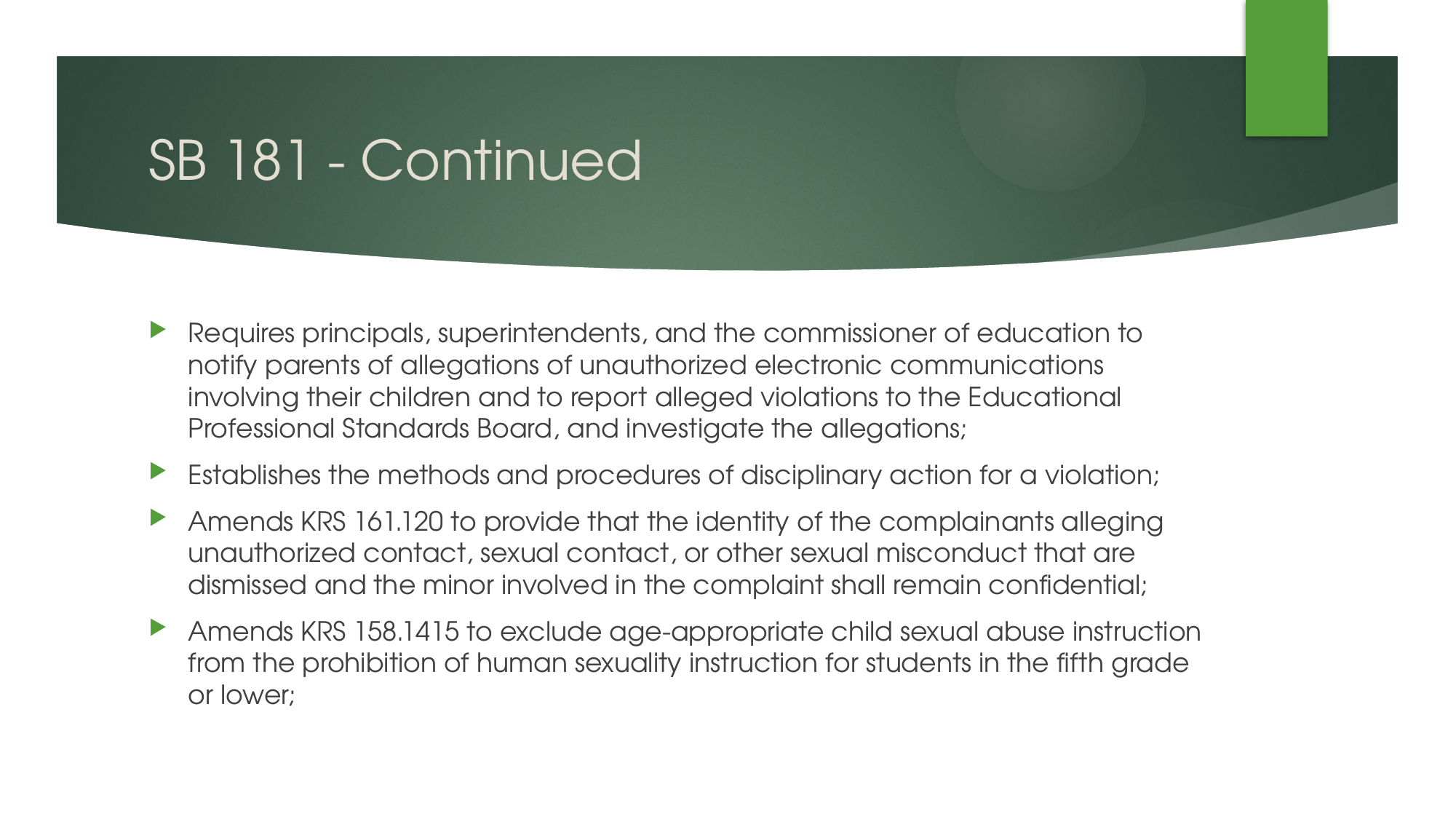

# SB 181 - Continued
Requires principals, superintendents, and the commissioner of education to notify parents of allegations of unauthorized electronic communications involving their children and to report alleged violations to the Educational Professional Standards Board, and investigate the allegations;
Establishes the methods and procedures of disciplinary action for a violation;
Amends KRS 161.120 to provide that the identity of the complainants alleging unauthorized contact, sexual contact, or other sexual misconduct that are dismissed and the minor involved in the complaint shall remain confidential;
Amends KRS 158.1415 to exclude age-appropriate child sexual abuse instruction from the prohibition of human sexuality instruction for students in the fifth grade or lower;